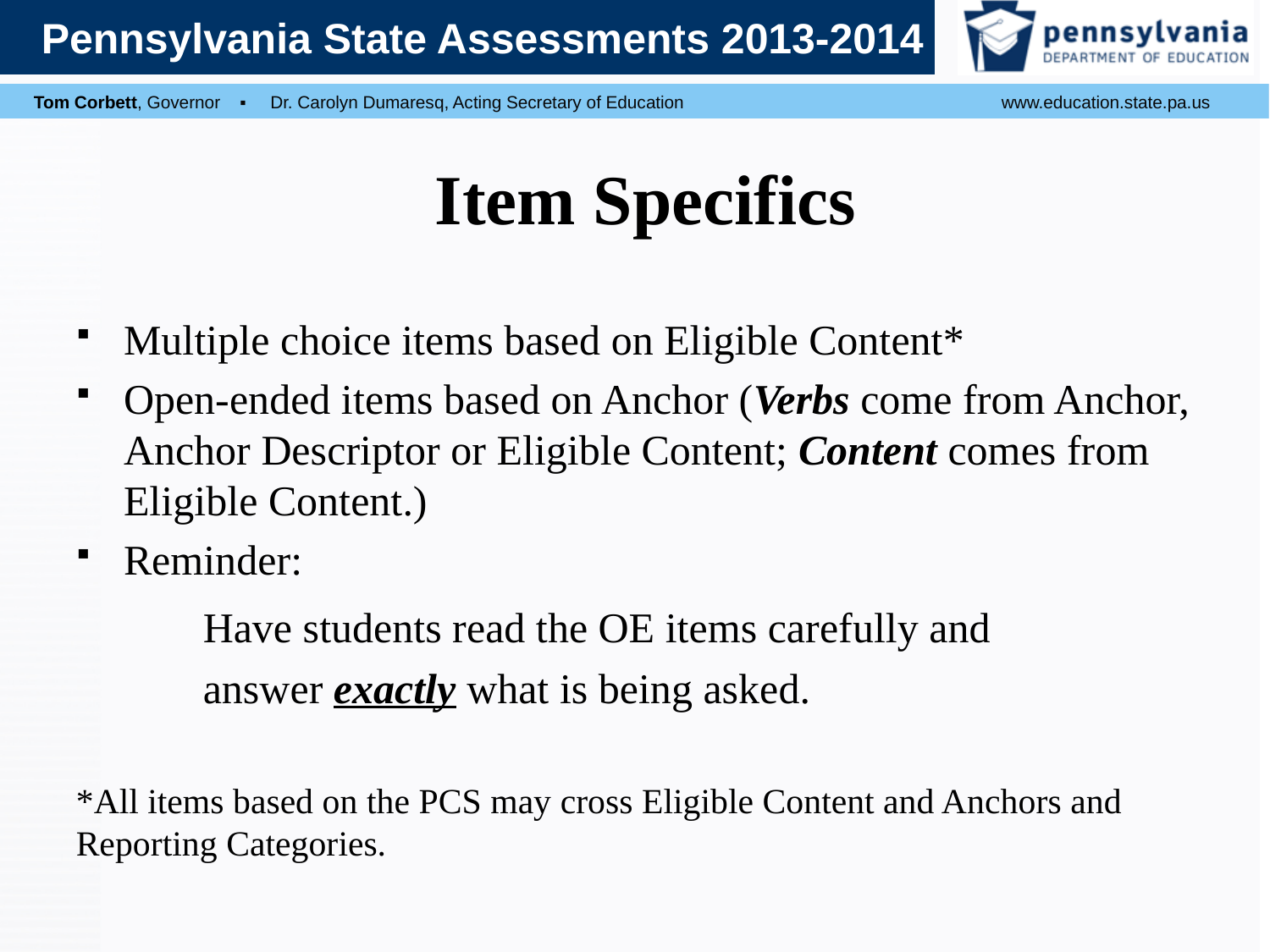

# Item Specifics
Multiple choice items based on Eligible Content*
Open-ended items based on Anchor (Verbs come from Anchor, Anchor Descriptor or Eligible Content; Content comes from Eligible Content.)
Reminder:
	Have students read the OE items carefully and
	answer exactly what is being asked.

*All items based on the PCS may cross Eligible Content and Anchors and Reporting Categories.